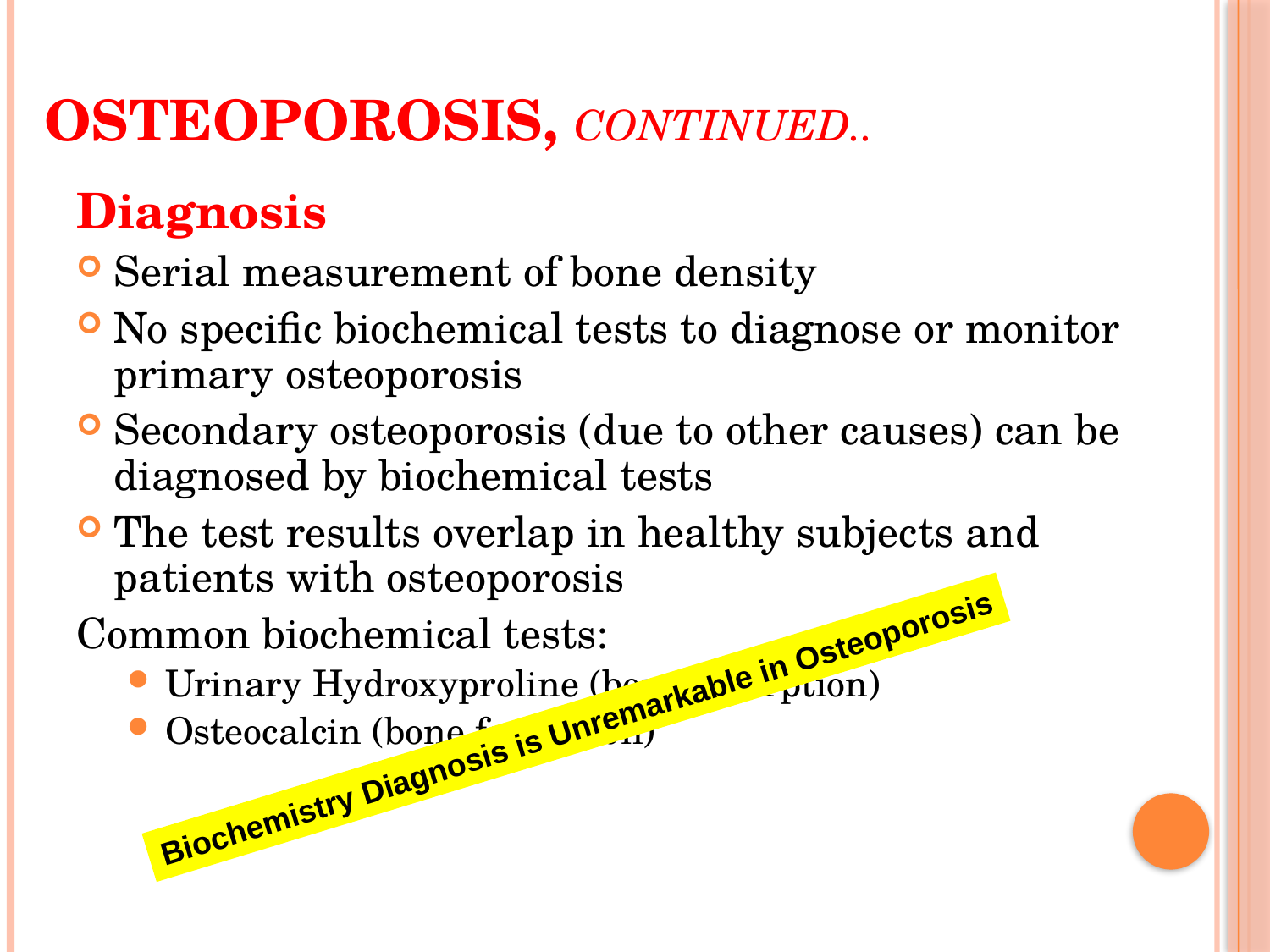

# Osteoporosis, continued..
Diagnosis
Serial measurement of bone density
No specific biochemical tests to diagnose or monitor primary osteoporosis
Secondary osteoporosis (due to other causes) can be diagnosed by biochemical tests
The test results overlap in healthy subjects and patients with osteoporosis
Common biochemical tests:
Urinary Hydroxyproline (bone resorption)
Osteocalcin (bone formation)
Biochemistry Diagnosis is Unremarkable in Osteoporosis